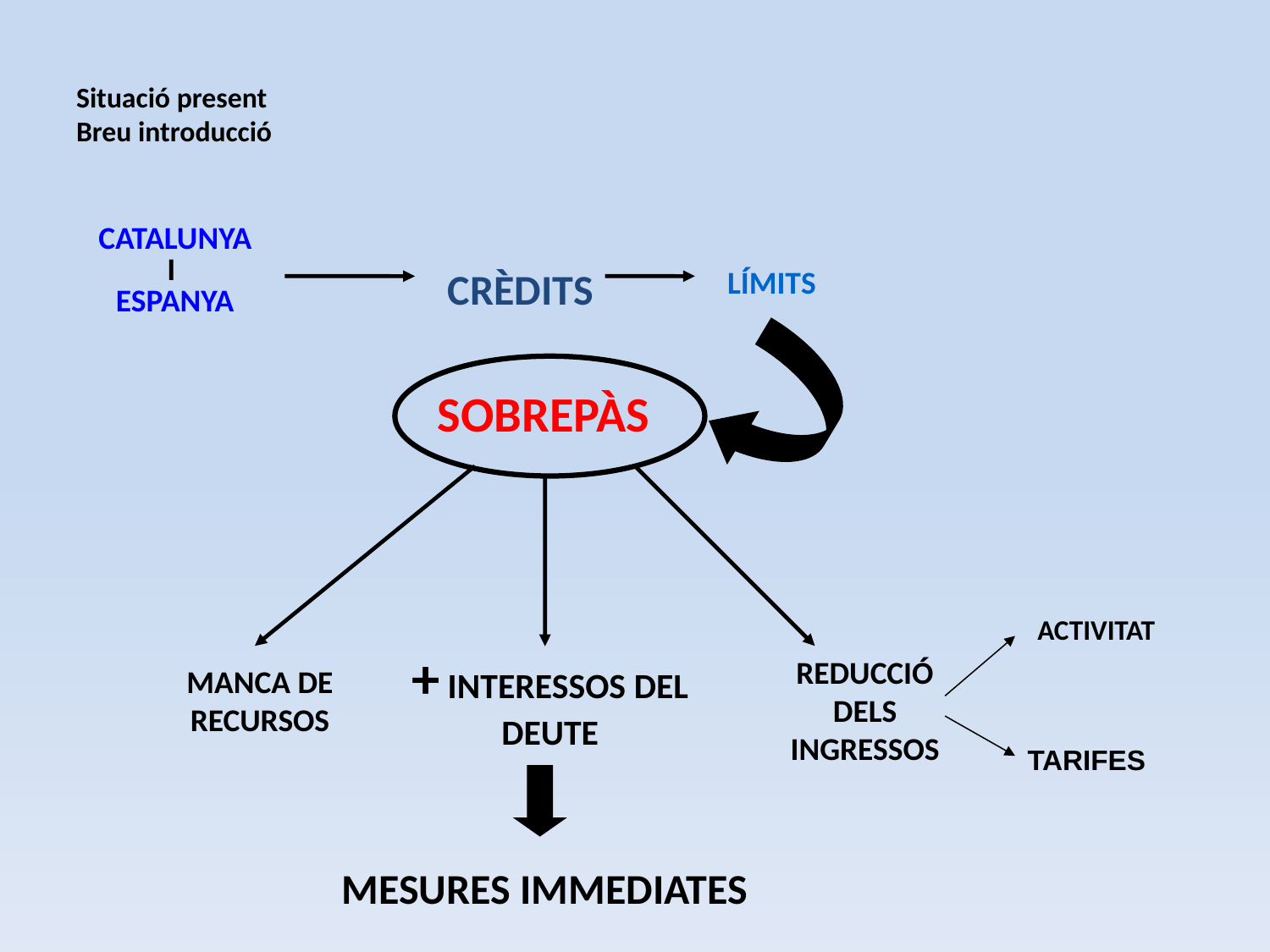

# Situació present ‍Breu introducció
CATALUNYA
I
ESPANYA
CRÈDITS
LÍMITS

SOBREPÀS

ACTIVITAT

+ INTERESSOS DEL DEUTE

REDUCCIÓ DELS INGRESSOS
MANCA DE RECURSOS

TARIFES

MESURES IMMEDIATES